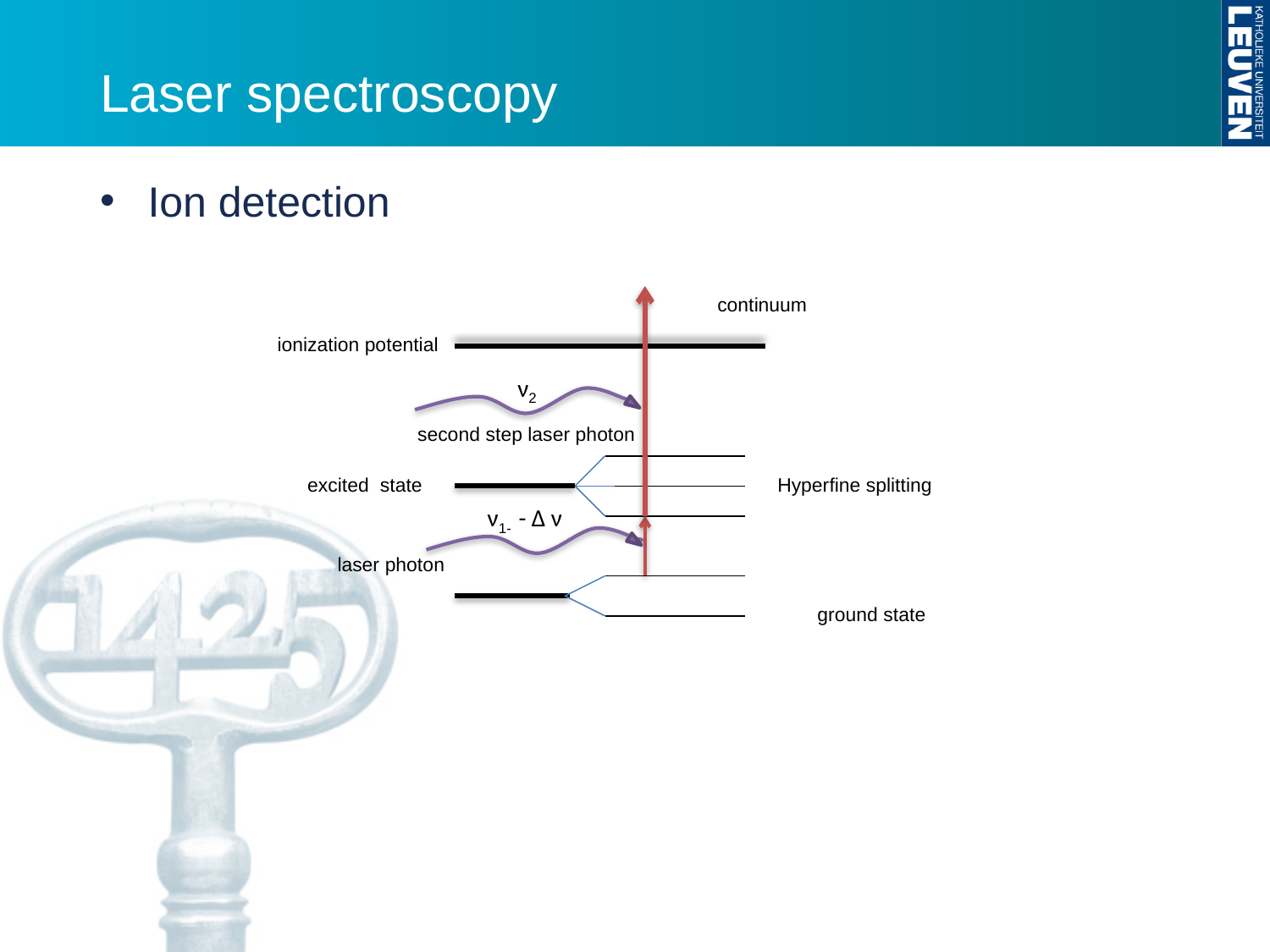

# Laser spectroscopy
Ion detection
continuum
ionization potential
ν2

second step laser photon
excited  state
Hyperfine splitting
ν1- - Δ ν

laser photon
ground state